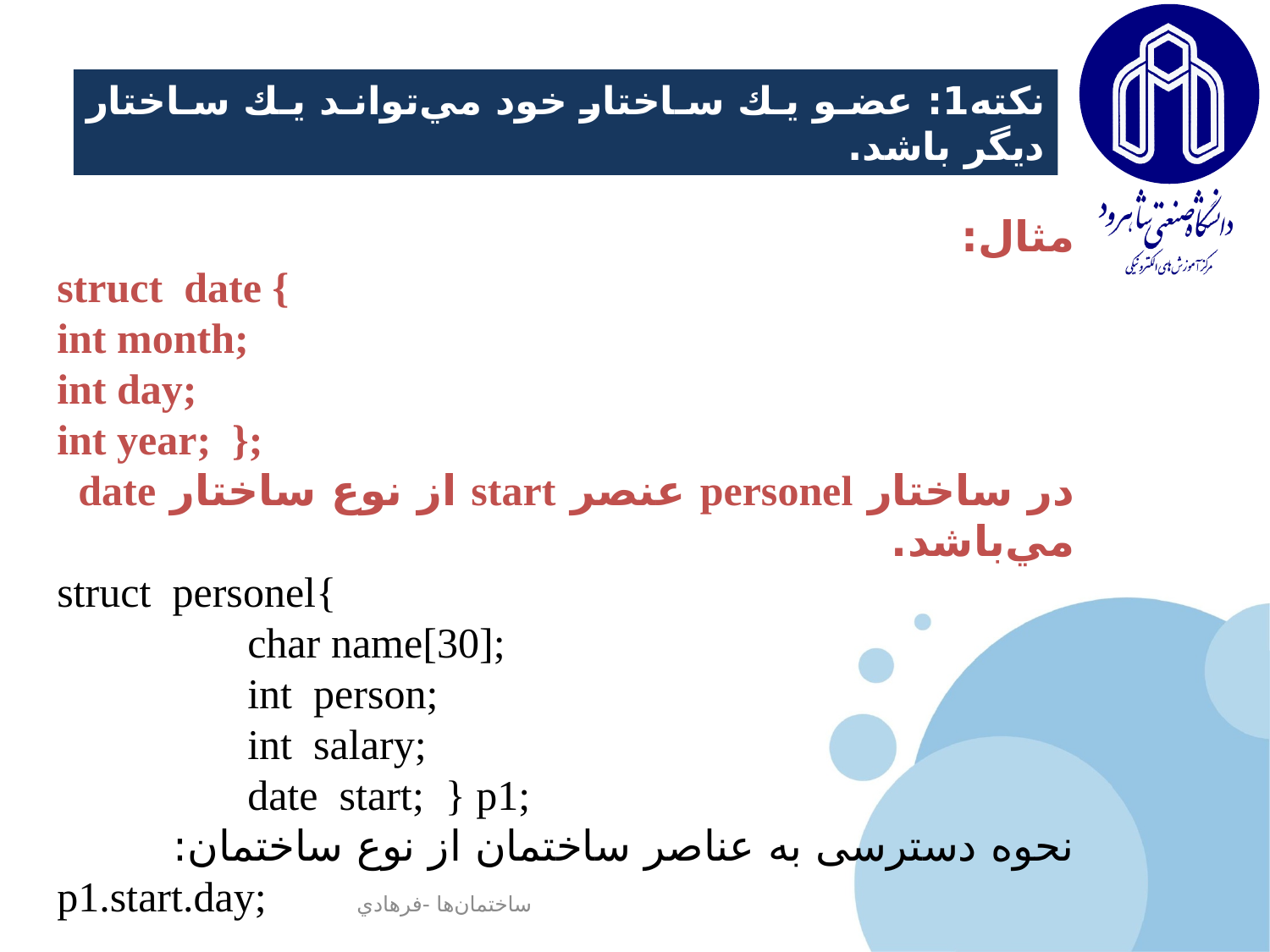

# نکته1: عضو يك ساختار خود مي‌تواند يك ساختار ديگر باشد.
مثال:
struct  date {
int month;
int day;
int year;  };
در ساختار personel عنصر start از نوع ساختار date مي‌باشد.
struct  personel{
                  char name[30];
                  int  person;
                  int  salary;
	      date  start;  } p1;
نحوه دسترسی به عناصر ساختمان از نوع ساختمان:
p1.start.day;
ساختمان‌ها -فرهادي